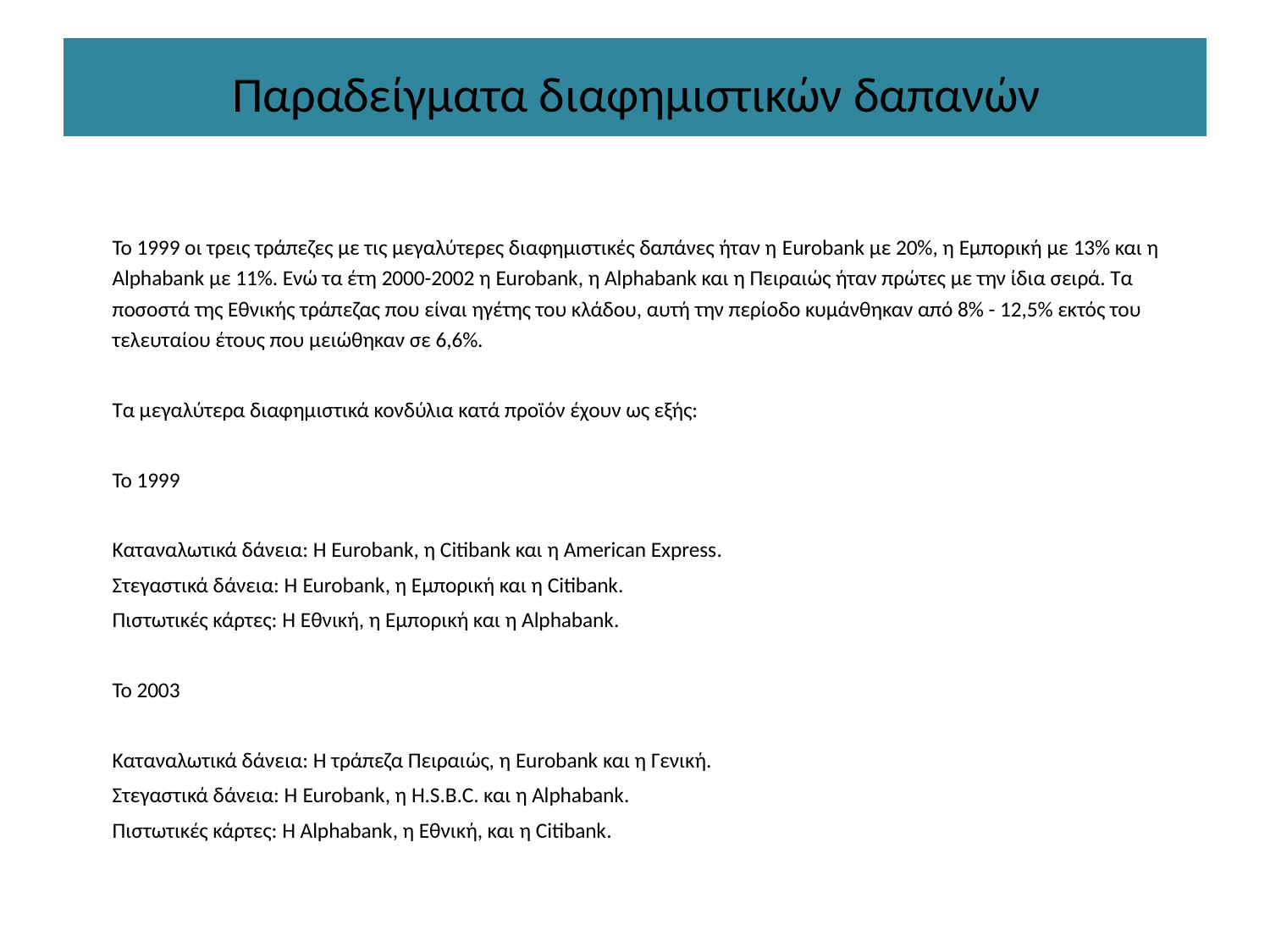

# Παραδείγματα διαφημιστικών δαπανών
Το 1999 οι τρεις τράπεζες με τις μεγαλύτερες διαφημιστικές δαπάνες ήταν η Eurobank με 20%, η Εμπορική με 13% και η Alphabank με 11%. Ενώ τα έτη 2000-2002 η Eurobank, η Alphabank και η Πειραιώς ήταν πρώτες με την ίδια σειρά. Τα ποσοστά της Εθνικής τράπεζας που είναι ηγέτης του κλάδου, αυτή την περίοδο κυμάνθηκαν από 8% - 12,5% εκτός του τελευταίου έτους που μειώθηκαν σε 6,6%.

Τα μεγαλύτερα διαφημιστικά κονδύλια κατά προϊόν έχουν ως εξής:

Το 1999

Καταναλωτικά δάνεια: H Eurobank, η Citibank και η American Express.
Στεγαστικά δάνεια: Η Eurobank, η Εμπορική και η Citibank.
Πιστωτικές κάρτες: H Εθνική, η Εμπορική και η Alphabank.

Το 2003

Καταναλωτικά δάνεια: H τράπεζα Πειραιώς, η Eurobank και η Γενική.
Στεγαστικά δάνεια: Η Eurobank, η H.S.B.C. και η Alphabank.
Πιστωτικές κάρτες: H Alphabank, η Εθνική, και η Citibank.